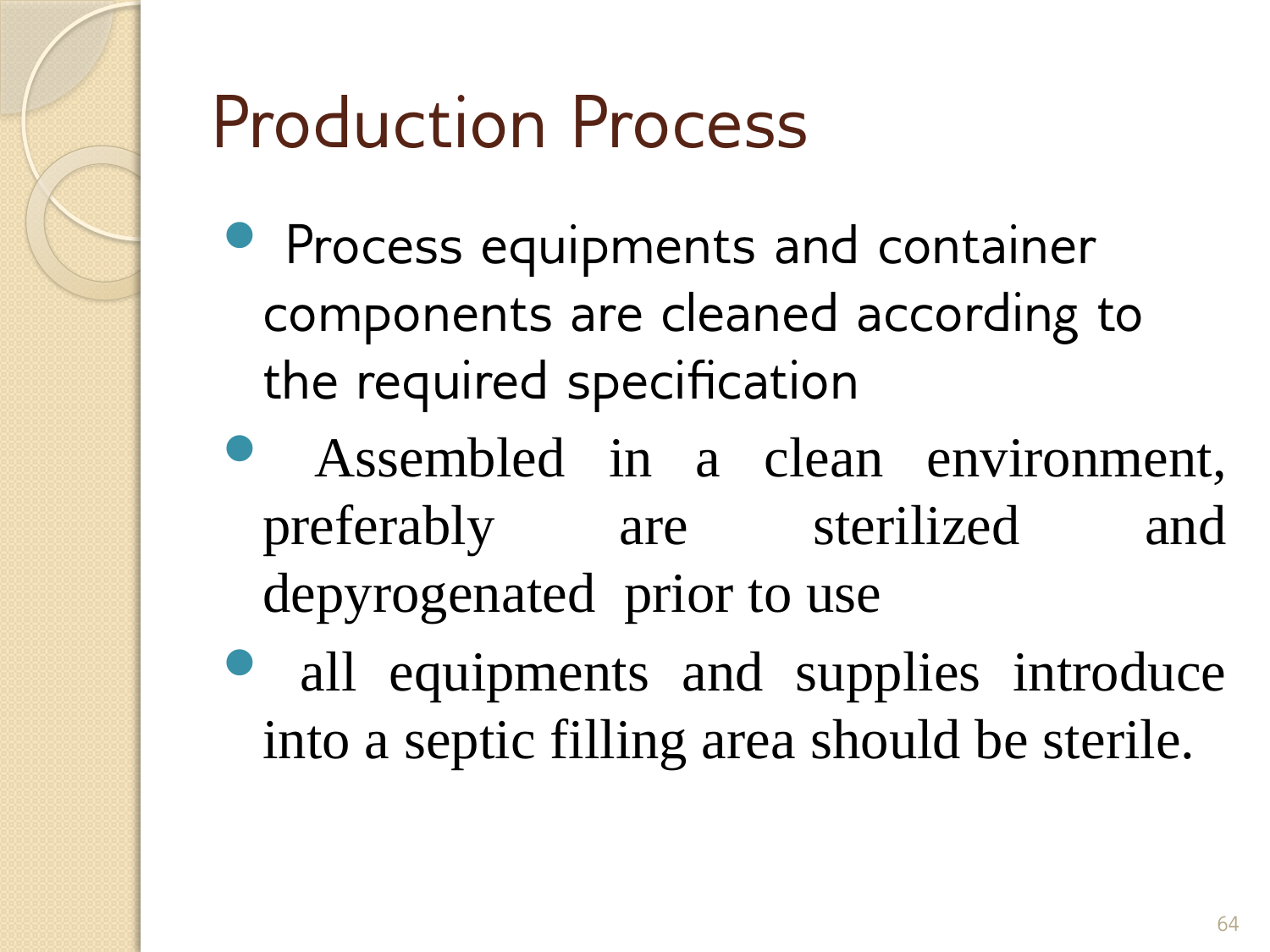

# Production Process
 Process equipments and container components are cleaned according to the required specification
 Assembled in a clean environment, preferably are sterilized and depyrogenated  prior to use
 all equipments and supplies introduce into a septic filling area should be sterile.
64